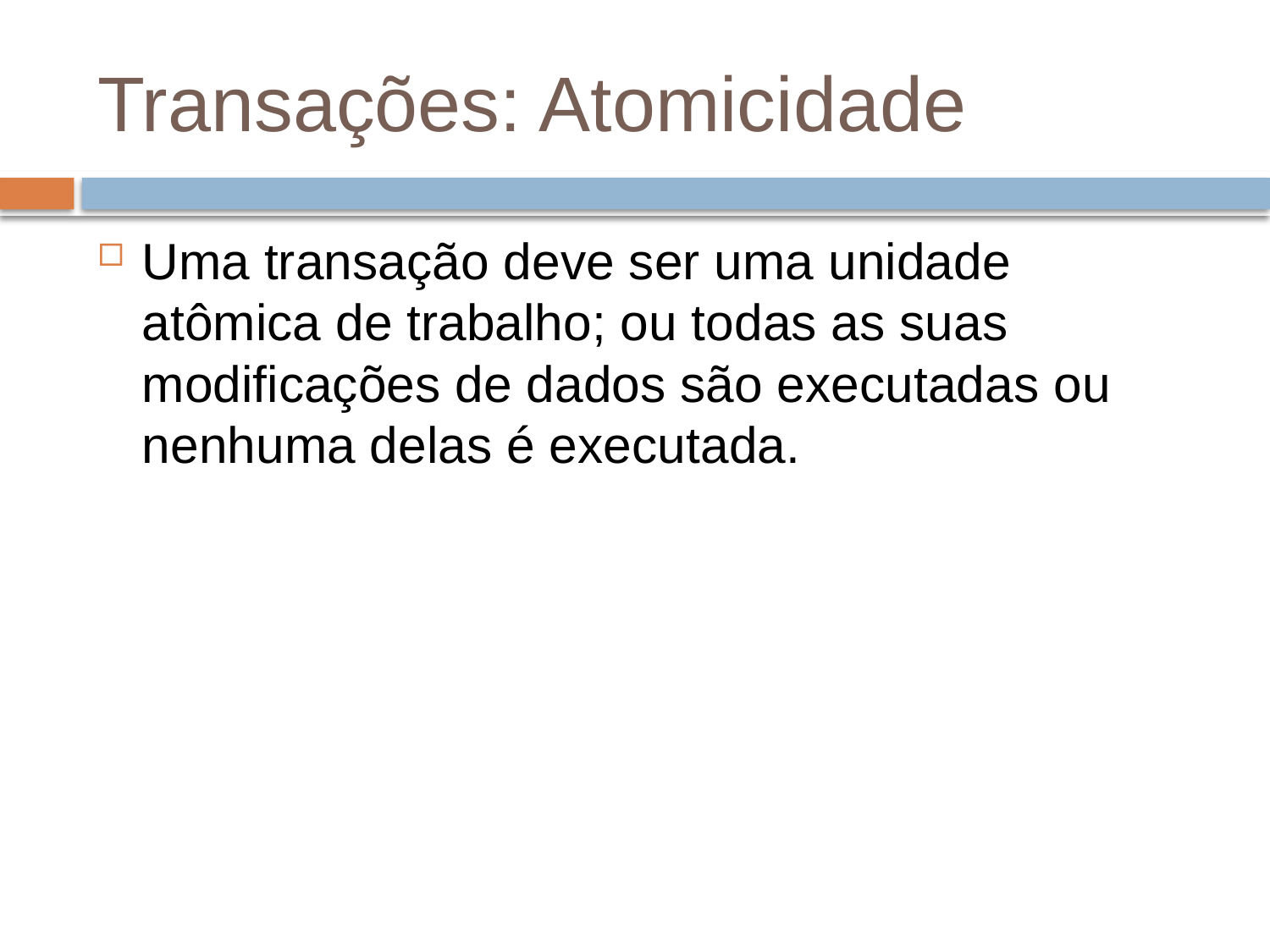

# Transações: Atomicidade
Uma transação deve ser uma unidade atômica de trabalho; ou todas as suas modificações de dados são executadas ou nenhuma delas é executada.